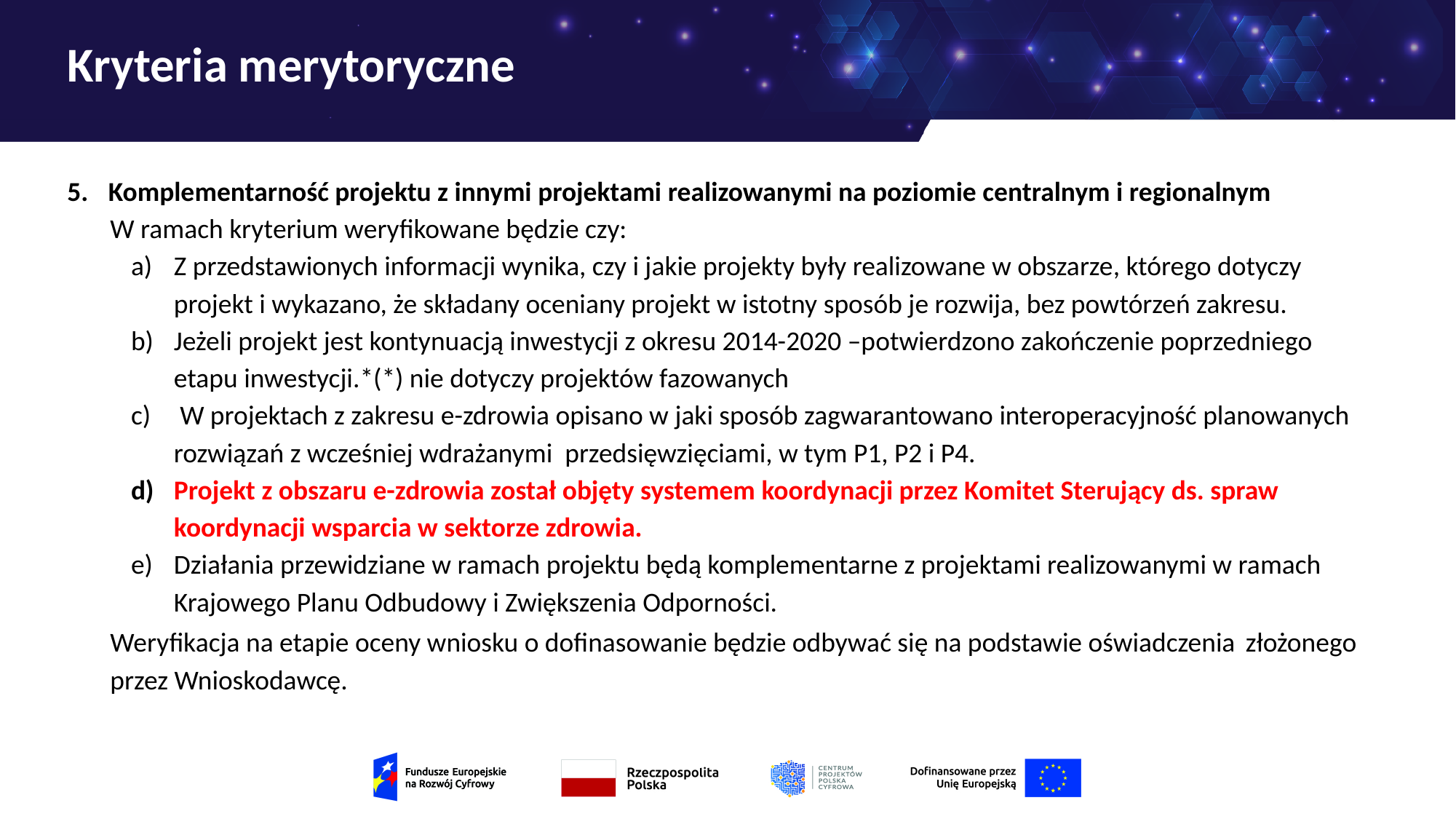

# Kryteria merytoryczne
Komplementarność projektu z innymi projektami realizowanymi na poziomie centralnym i regionalnym
W ramach kryterium weryfikowane będzie czy:
Z przedstawionych informacji wynika, czy i jakie projekty były realizowane w obszarze, którego dotyczy projekt i wykazano, że składany oceniany projekt w istotny sposób je rozwija, bez powtórzeń zakresu.
Jeżeli projekt jest kontynuacją inwestycji z okresu 2014-2020 –potwierdzono zakończenie poprzedniego etapu inwestycji.*(*) nie dotyczy projektów fazowanych
 W projektach z zakresu e-zdrowia opisano w jaki sposób zagwarantowano interoperacyjność planowanych rozwiązań z wcześniej wdrażanymi  przedsięwzięciami, w tym P1, P2 i P4.
Projekt z obszaru e-zdrowia został objęty systemem koordynacji przez Komitet Sterujący ds. spraw koordynacji wsparcia w sektorze zdrowia.
Działania przewidziane w ramach projektu będą komplementarne z projektami realizowanymi w ramach Krajowego Planu Odbudowy i Zwiększenia Odporności.
Weryfikacja na etapie oceny wniosku o dofinasowanie będzie odbywać się na podstawie oświadczenia złożonego przez Wnioskodawcę.